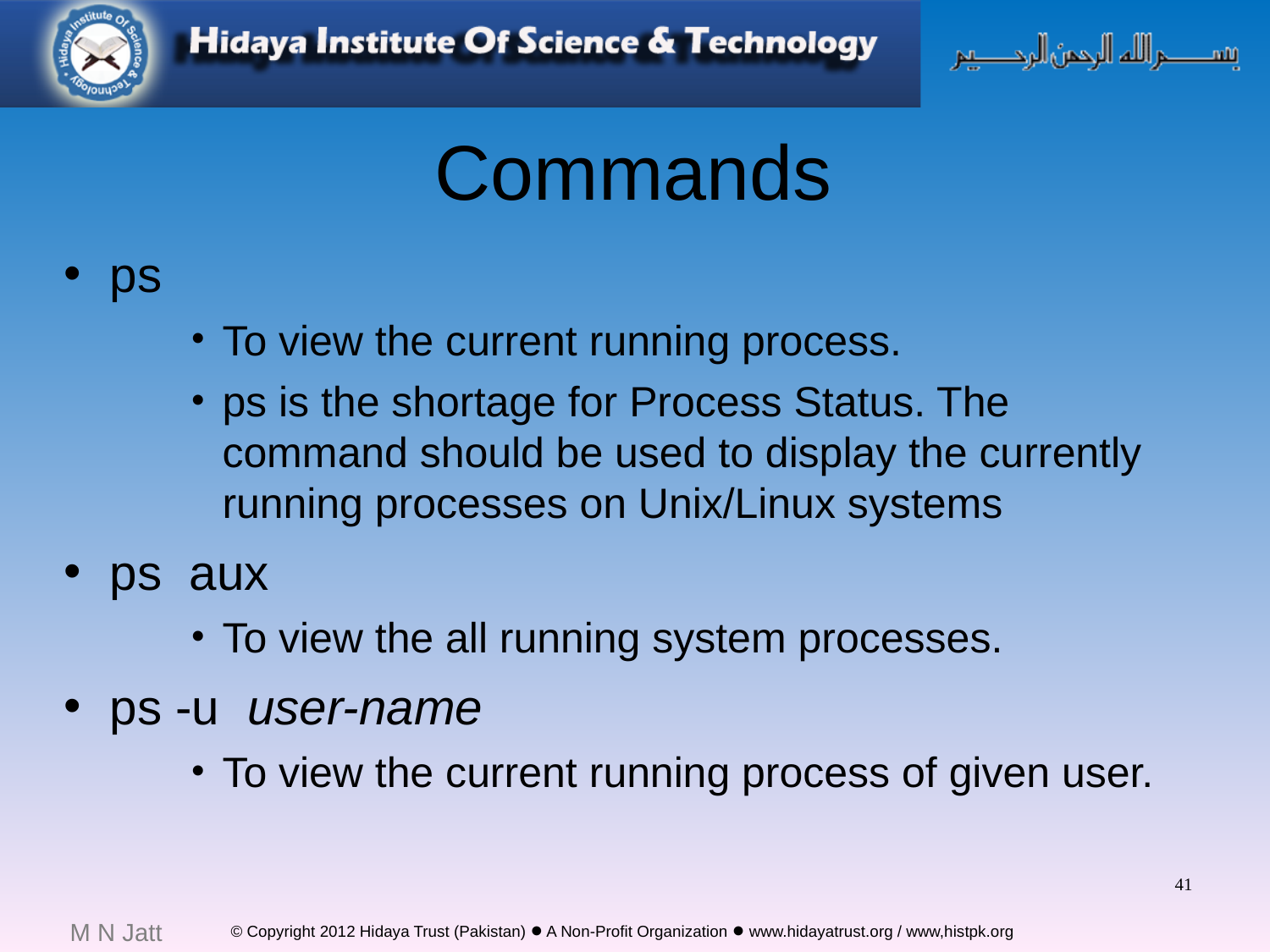

# Commands
ps
To view the current running process.
ps is the shortage for Process Status. The command should be used to display the currently running processes on Unix/Linux systems
ps  aux
To view the all running system processes.
ps -u  user-name
To view the current running process of given user.
41